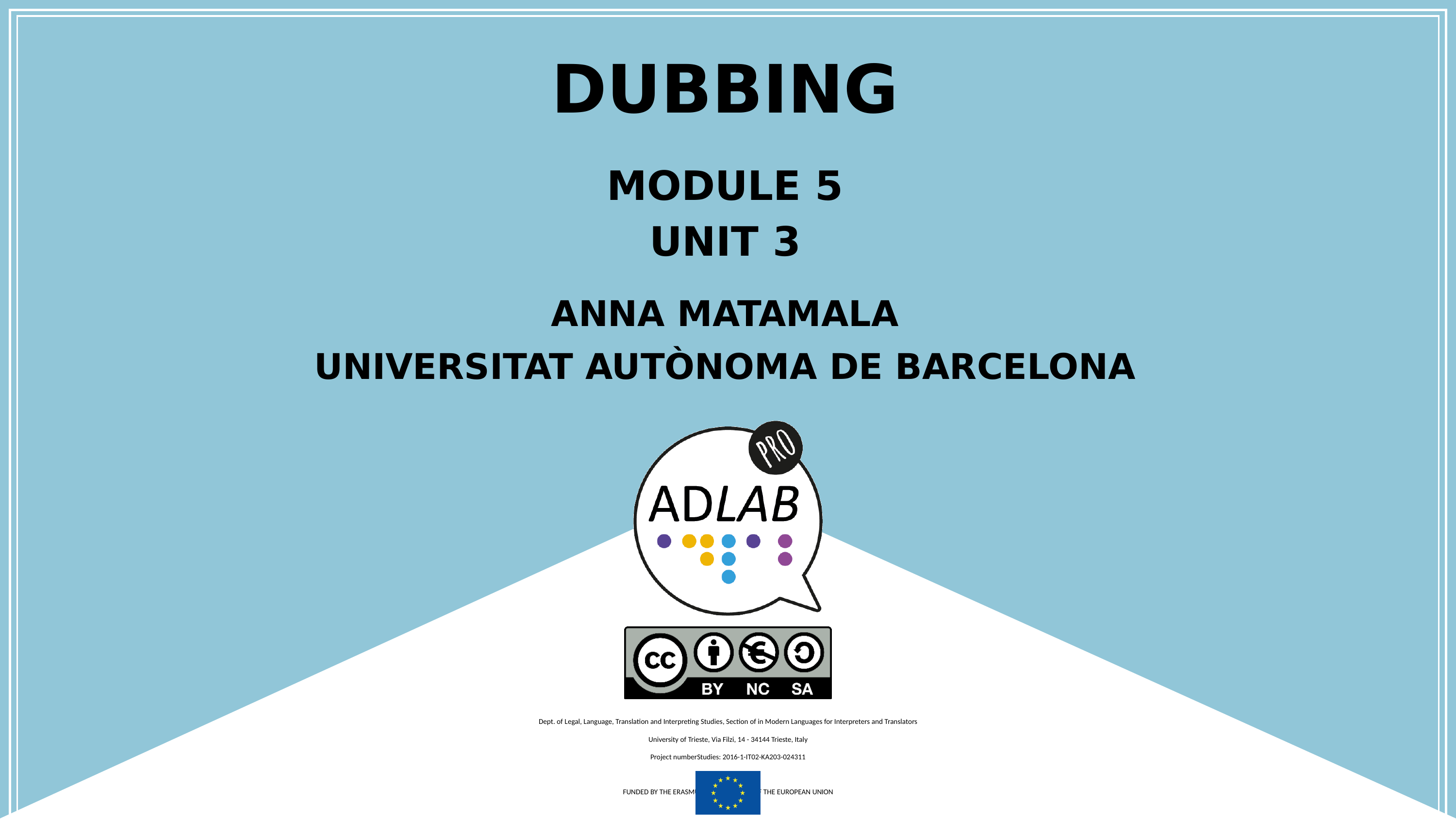

# DUBBING
Module 5
Unit 3
Anna matamala
Universitat autònoma de barCELONA